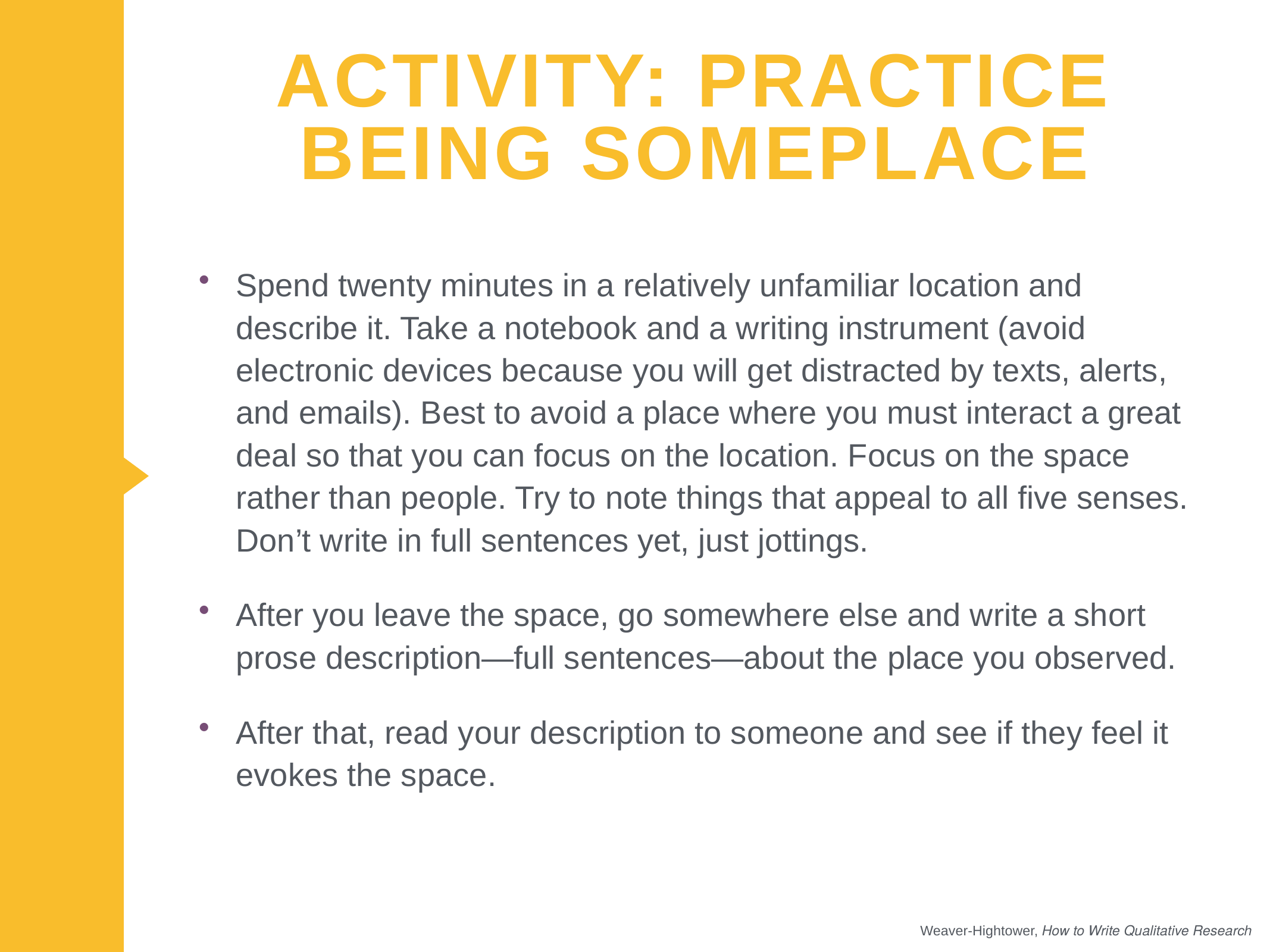

# Activity: Practice Being someplace
Spend twenty minutes in a relatively unfamiliar location and describe it. Take a notebook and a writing instrument (avoid electronic devices because you will get distracted by texts, alerts, and emails). Best to avoid a place where you must interact a great deal so that you can focus on the location. Focus on the space rather than people. Try to note things that appeal to all five senses. Don’t write in full sentences yet, just jottings.
After you leave the space, go somewhere else and write a short prose description—full sentences—about the place you observed.
After that, read your description to someone and see if they feel it evokes the space.